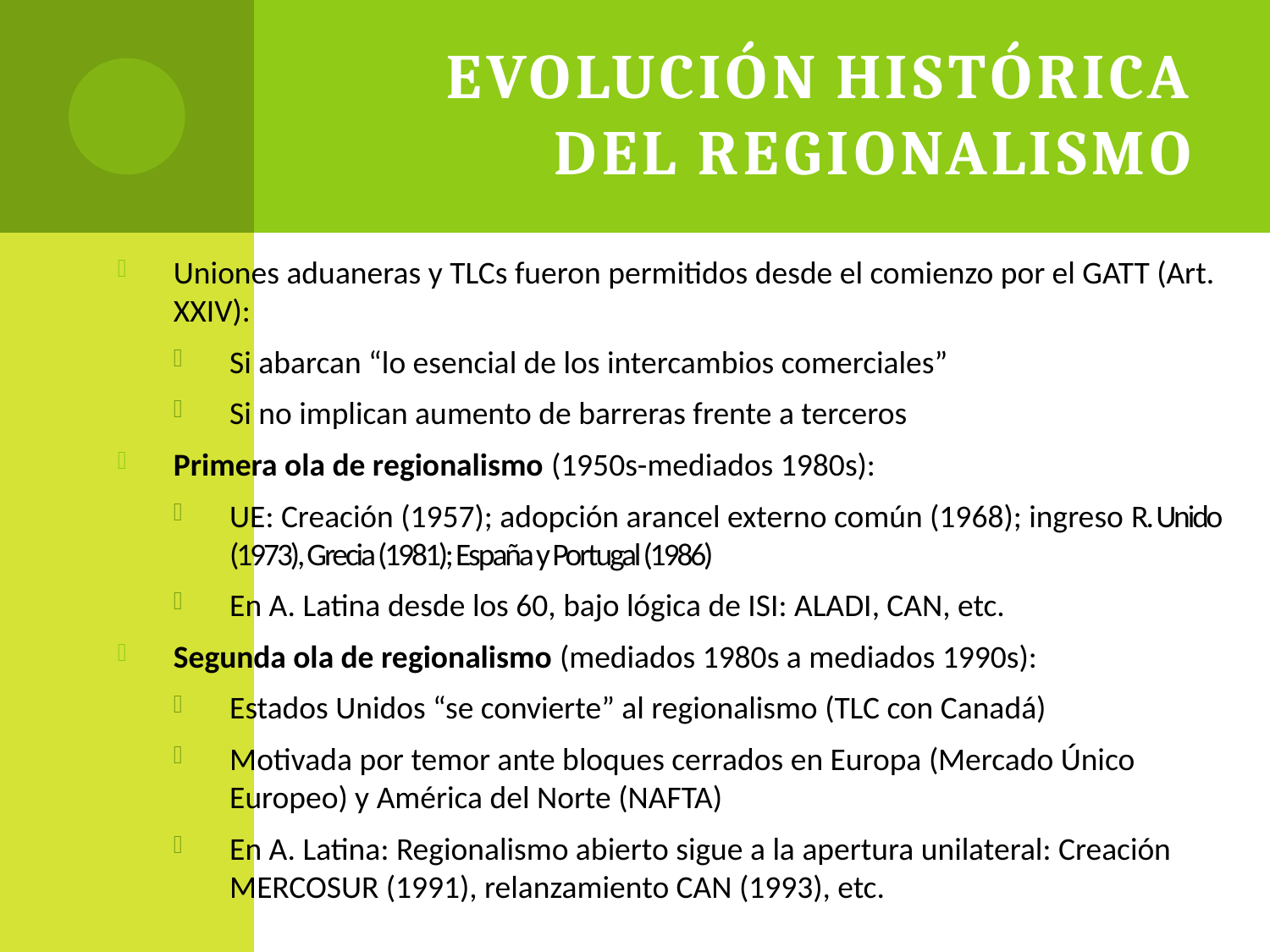

# Evolución histórica del regionalismo
Uniones aduaneras y TLCs fueron permitidos desde el comienzo por el GATT (Art. XXIV):
Si abarcan “lo esencial de los intercambios comerciales”
Si no implican aumento de barreras frente a terceros
Primera ola de regionalismo (1950s-mediados 1980s):
UE: Creación (1957); adopción arancel externo común (1968); ingreso R. Unido (1973), Grecia (1981); España y Portugal (1986)
En A. Latina desde los 60, bajo lógica de ISI: ALADI, CAN, etc.
Segunda ola de regionalismo (mediados 1980s a mediados 1990s):
Estados Unidos “se convierte” al regionalismo (TLC con Canadá)
Motivada por temor ante bloques cerrados en Europa (Mercado Único Europeo) y América del Norte (NAFTA)
En A. Latina: Regionalismo abierto sigue a la apertura unilateral: Creación MERCOSUR (1991), relanzamiento CAN (1993), etc.